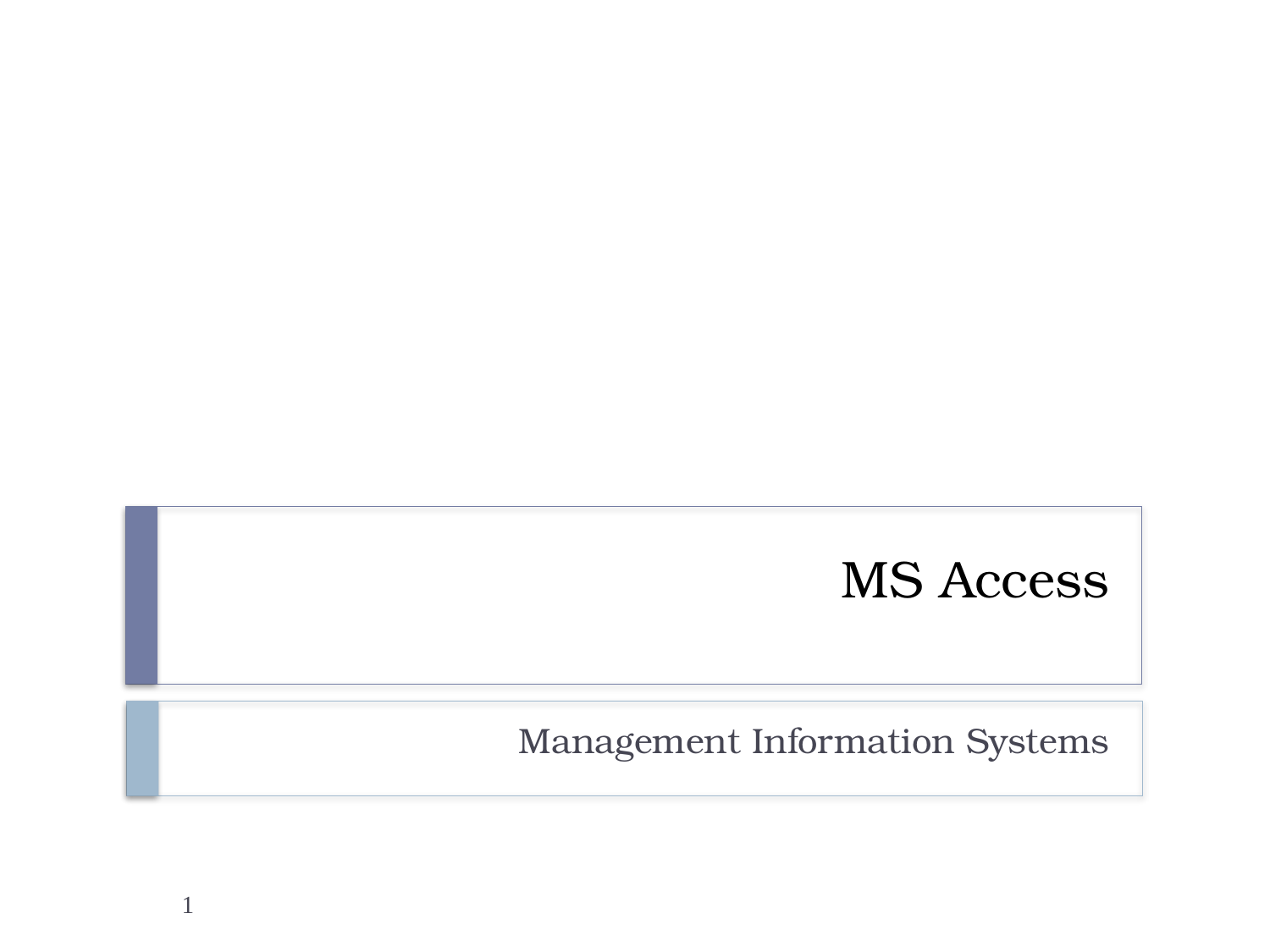

# MS Access
Management Information Systems

1